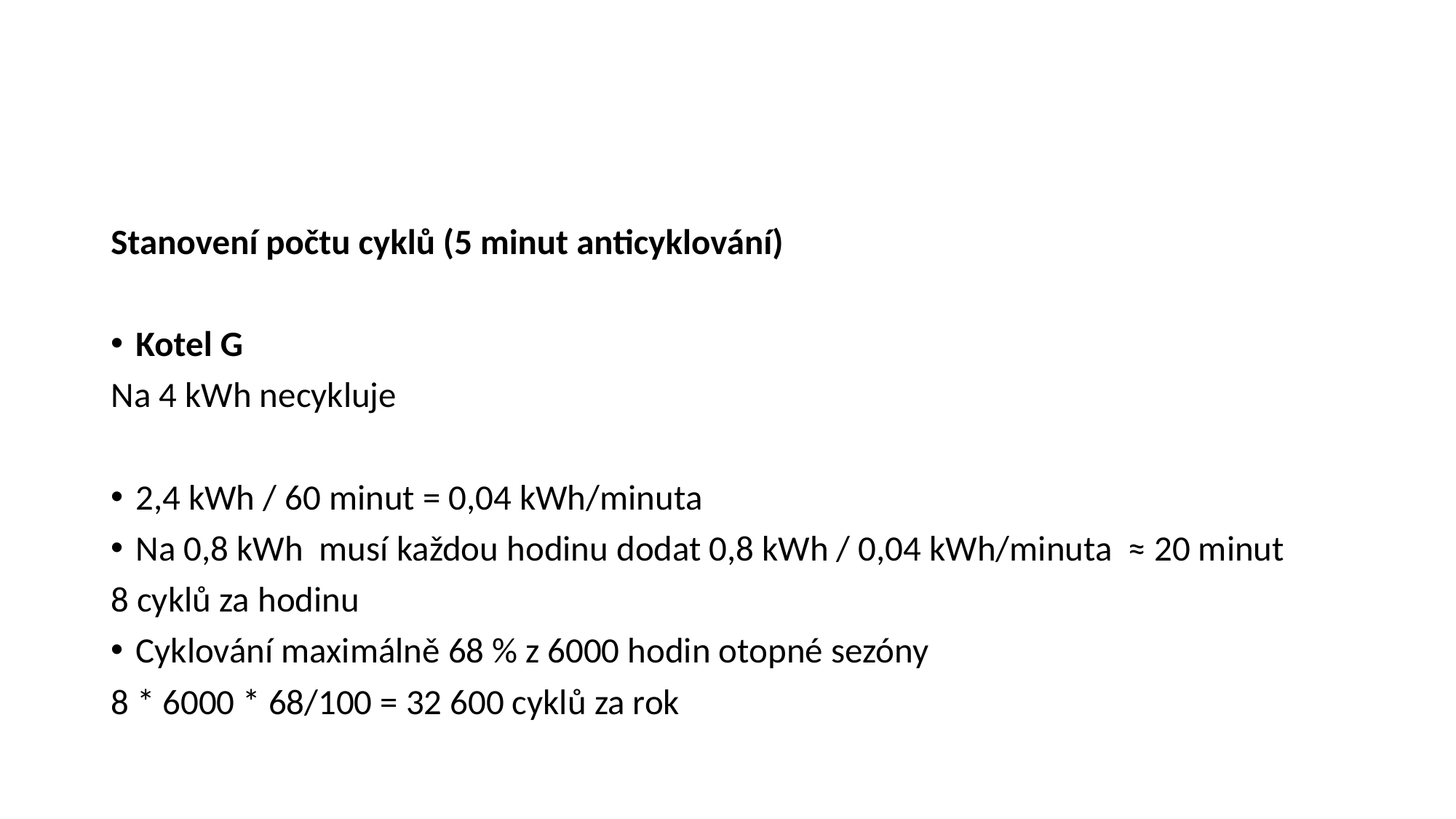

Stanovení počtu cyklů (5 minut anticyklování)

Kotel G
Na 4 kWh necykluje

2,4 kWh / 60 minut = 0,04 kWh/minuta
Na 0,8 kWh  musí každou hodinu dodat 0,8 kWh / 0,04 kWh/minuta  ≈ 20 minut
8 cyklů za hodinu
Cyklování maximálně 68 % z 6000 hodin otopné sezóny
8 * 6000 * 68/100 = 32 600 cyklů za rok